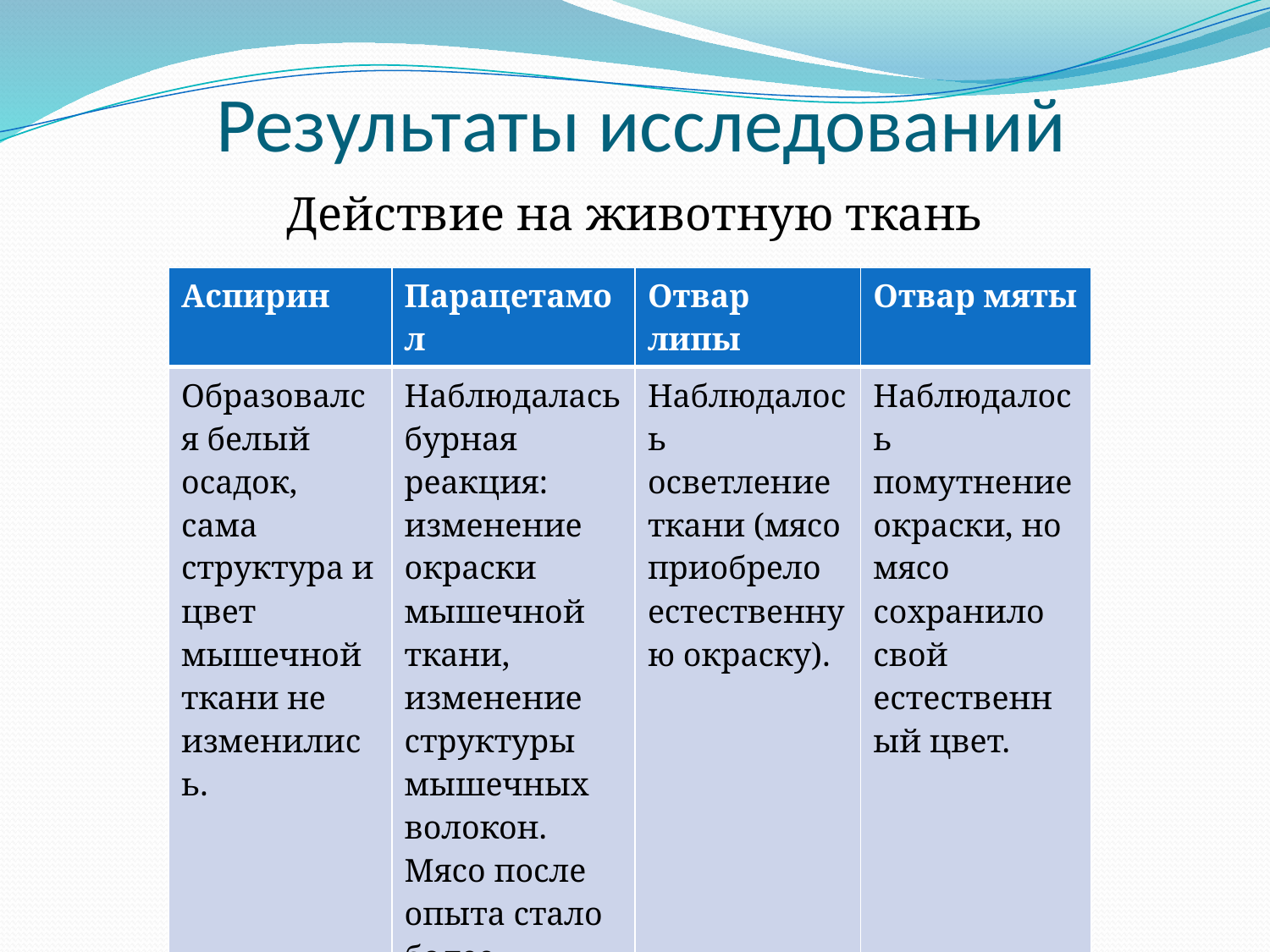

# Результаты исследований
Действие на животную ткань

| Аспирин | Парацетамол | Отвар липы | Отвар мяты |
| --- | --- | --- | --- |
| Образовался белый осадок, сама структура и цвет мышечной ткани не изменились. | Наблюдалась бурная реакция: изменение окраски мышечной ткани, изменение структуры мышечных волокон. Мясо после опыта стало более жёстким. | Наблюдалось осветление ткани (мясо приобрело естественную окраску). | Наблюдалось помутнение окраски, но мясо сохранило свой естественный цвет. |